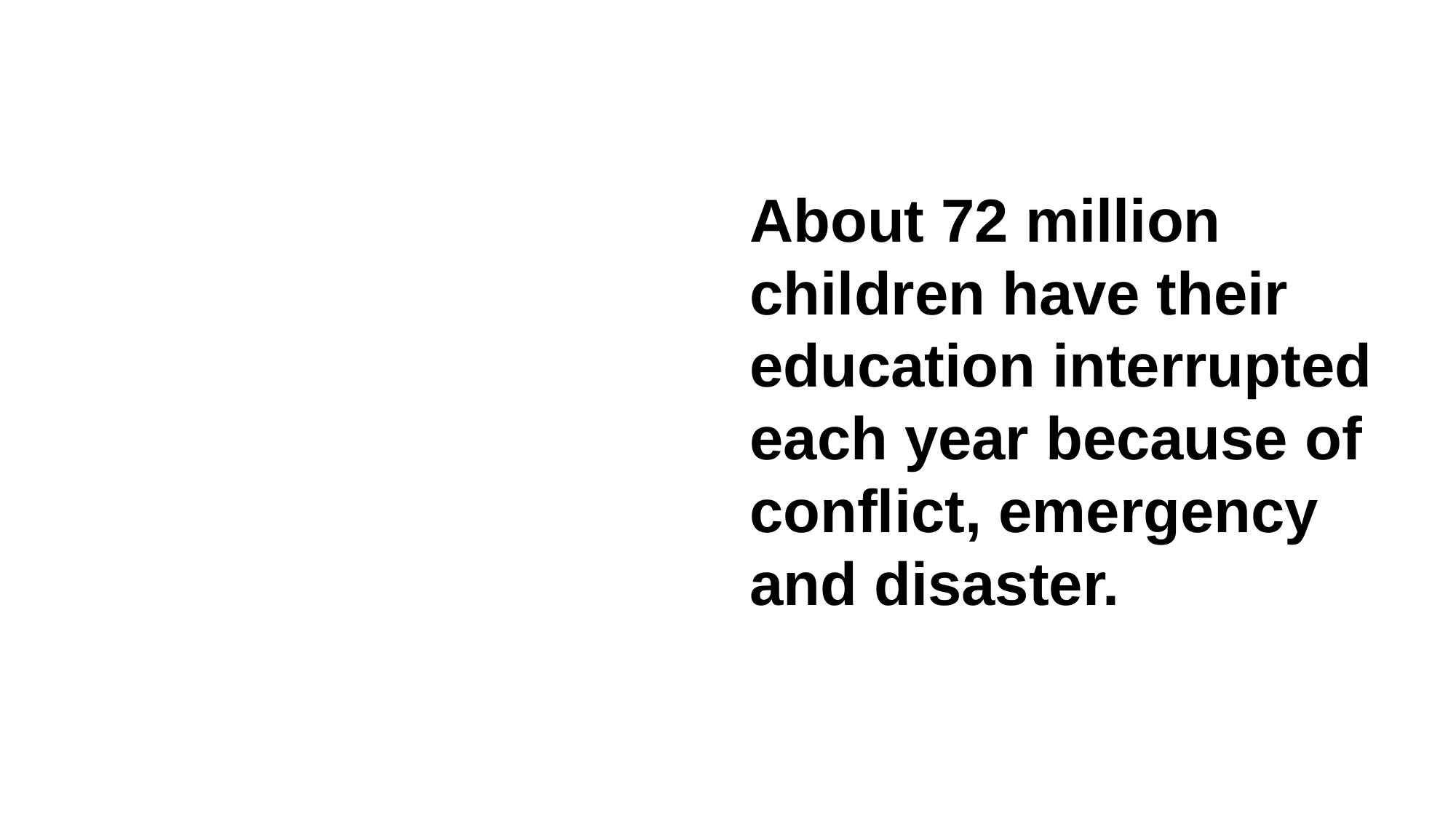

About 72 million children have their education interrupted each year because of conflict, emergency and disaster.